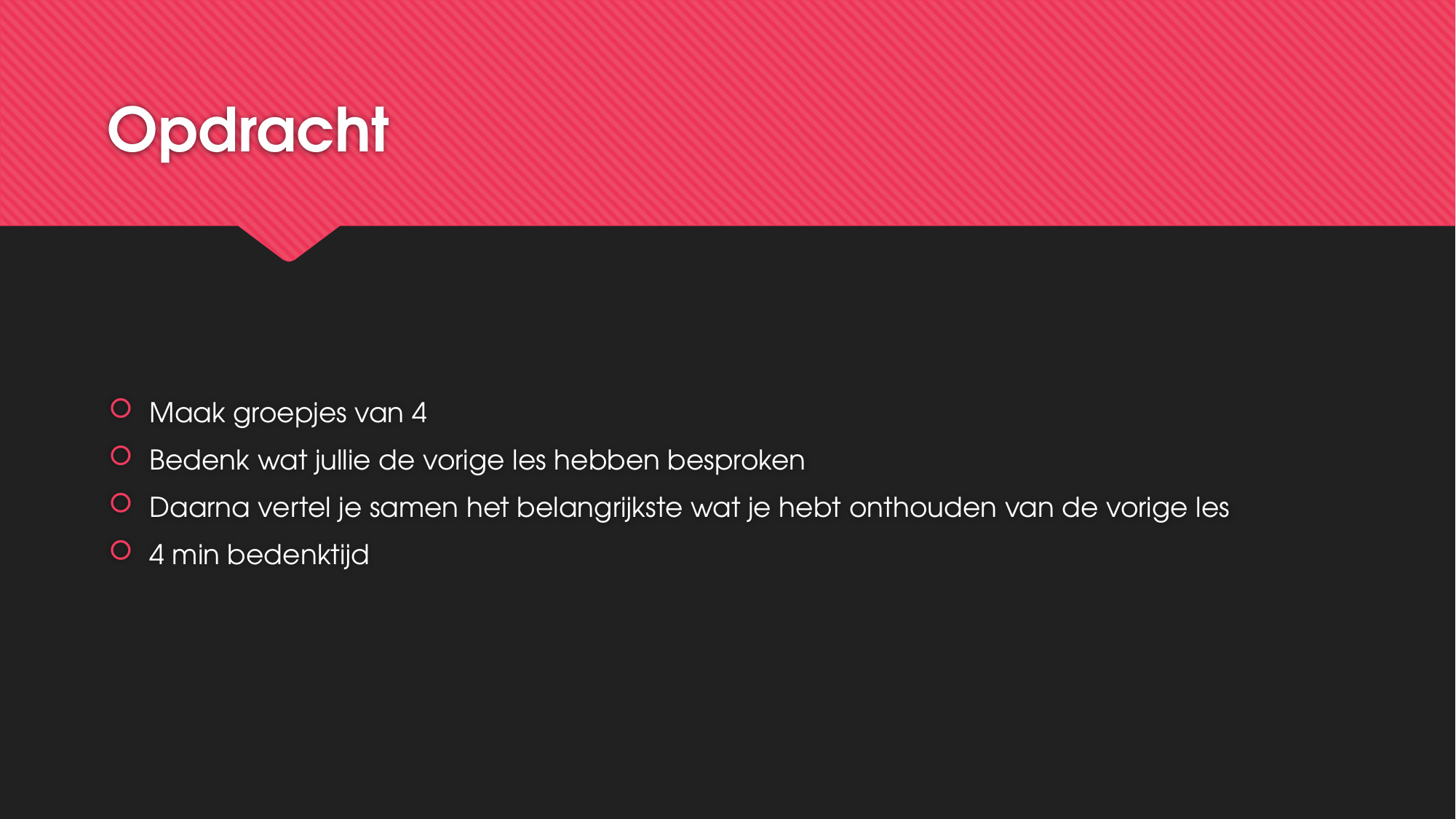

# Opdracht
Maak groepjes van 4
Bedenk wat jullie de vorige les hebben besproken
Daarna vertel je samen het belangrijkste wat je hebt onthouden van de vorige les
4 min bedenktijd